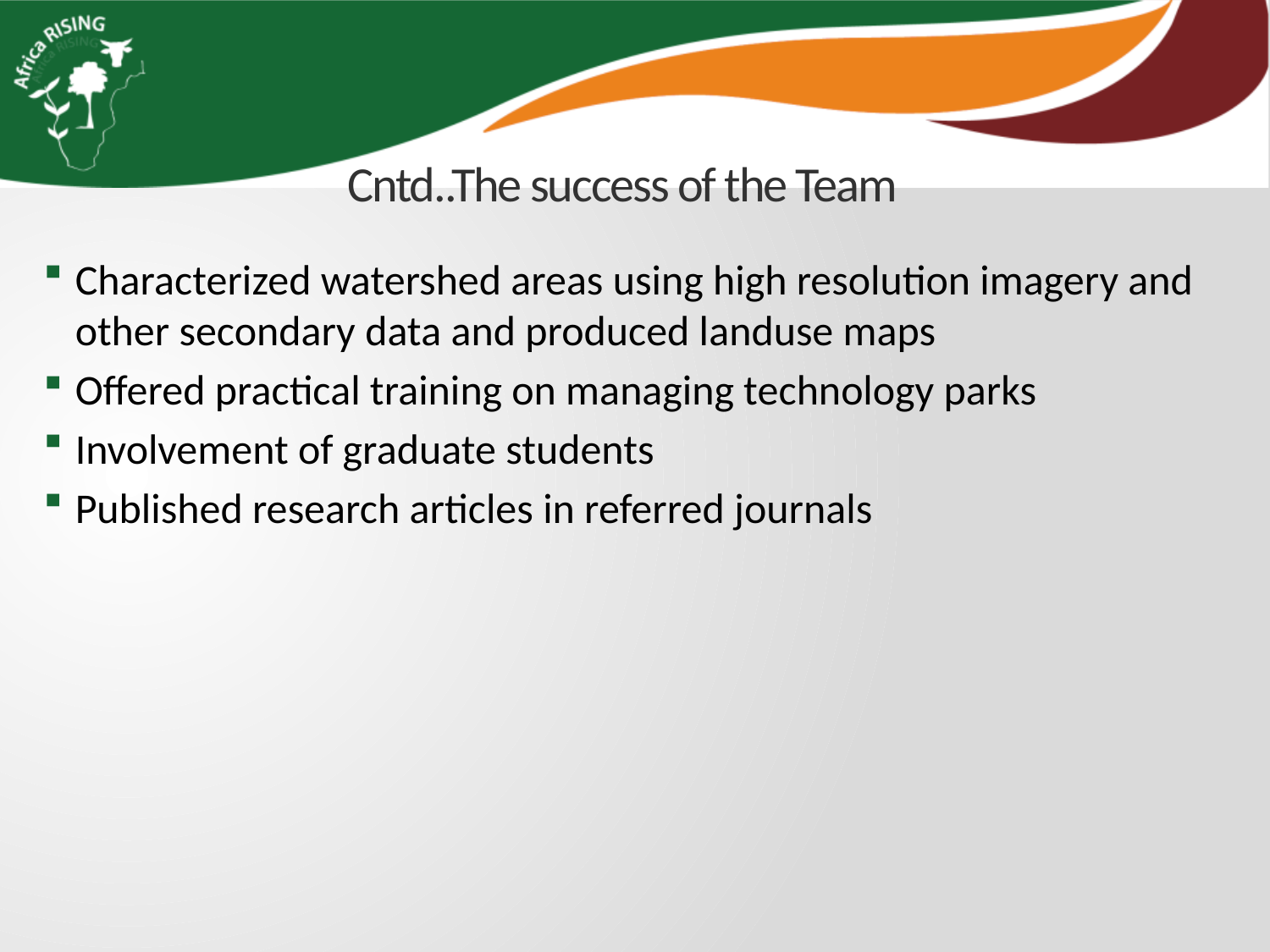

# Cntd..The success of the Team
Characterized watershed areas using high resolution imagery and other secondary data and produced landuse maps
Offered practical training on managing technology parks
Involvement of graduate students
Published research articles in referred journals